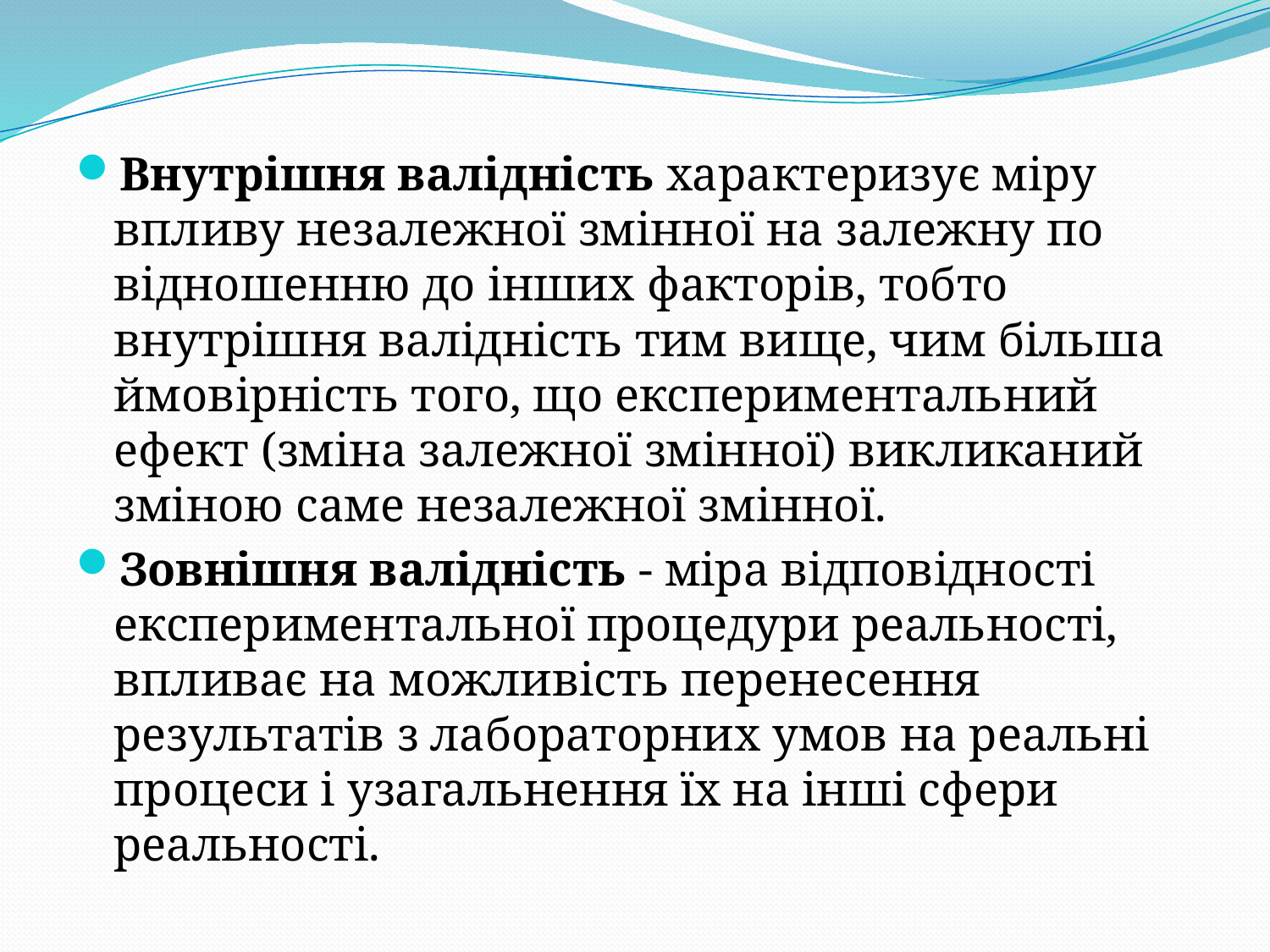

Внутрішня валідність характеризує міру впливу незалежної змінної на залежну по відношенню до інших факторів, тобто внутрішня валідність тим вище, чим більша ймовірність того, що експериментальний ефект (зміна залежної змінної) викликаний зміною саме незалежної змінної.
Зовнішня валідність - міра відповідності експериментальної процедури реальності, впливає на можливість перенесення результатів з лабораторних умов на реальні процеси і узагальнення їх на інші сфери реальності.